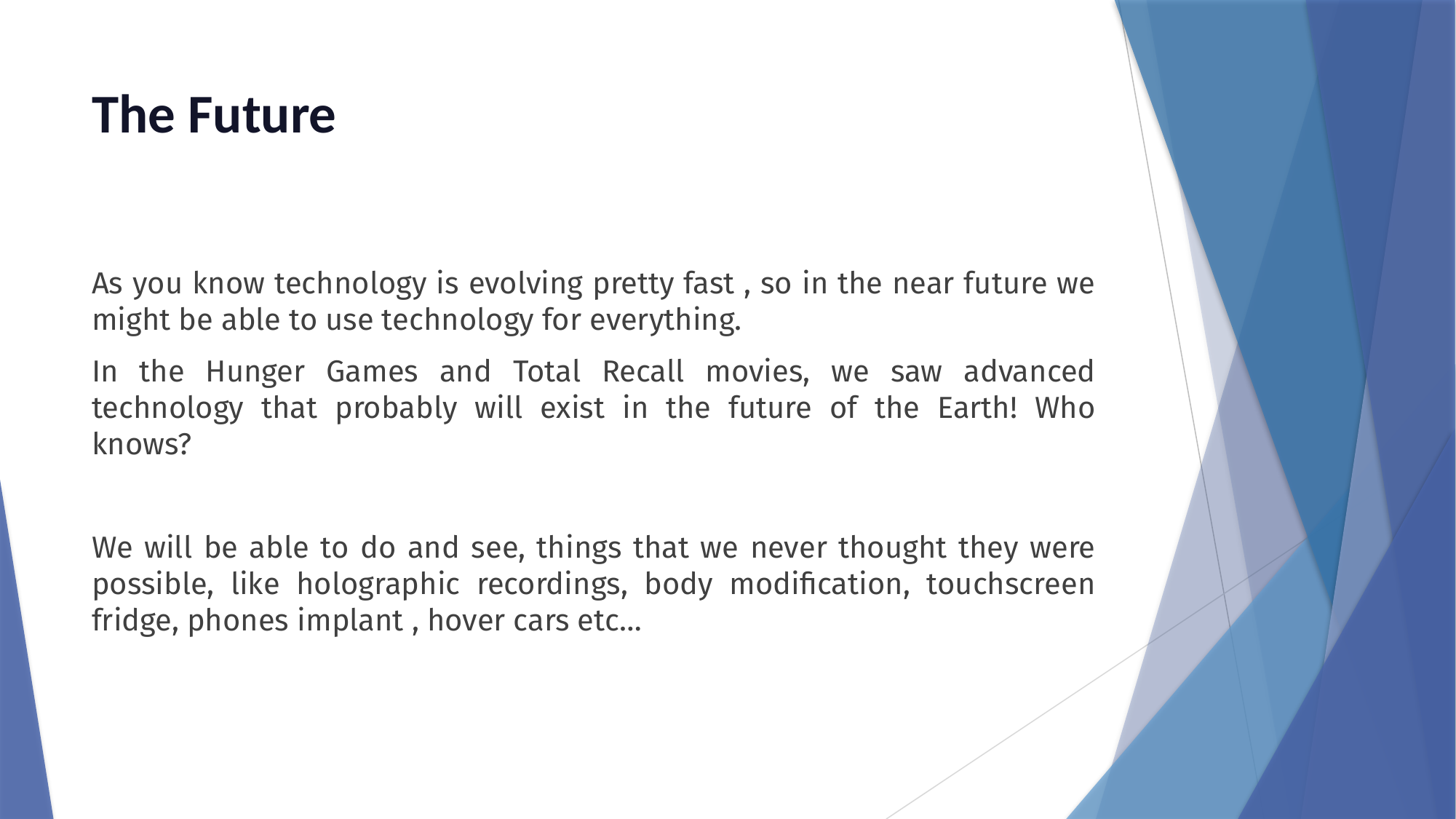

# The Future
As you know technology is evolving pretty fast , so in the near future we might be able to use technology for everything.
In the Hunger Games and Total Recall movies, we saw advanced technology that probably will exist in the future of the Earth! Who knows?

We will be able to do and see, things that we never thought they were possible, like holographic recordings, body modification, touchscreen fridge, phones implant , hover cars etc…